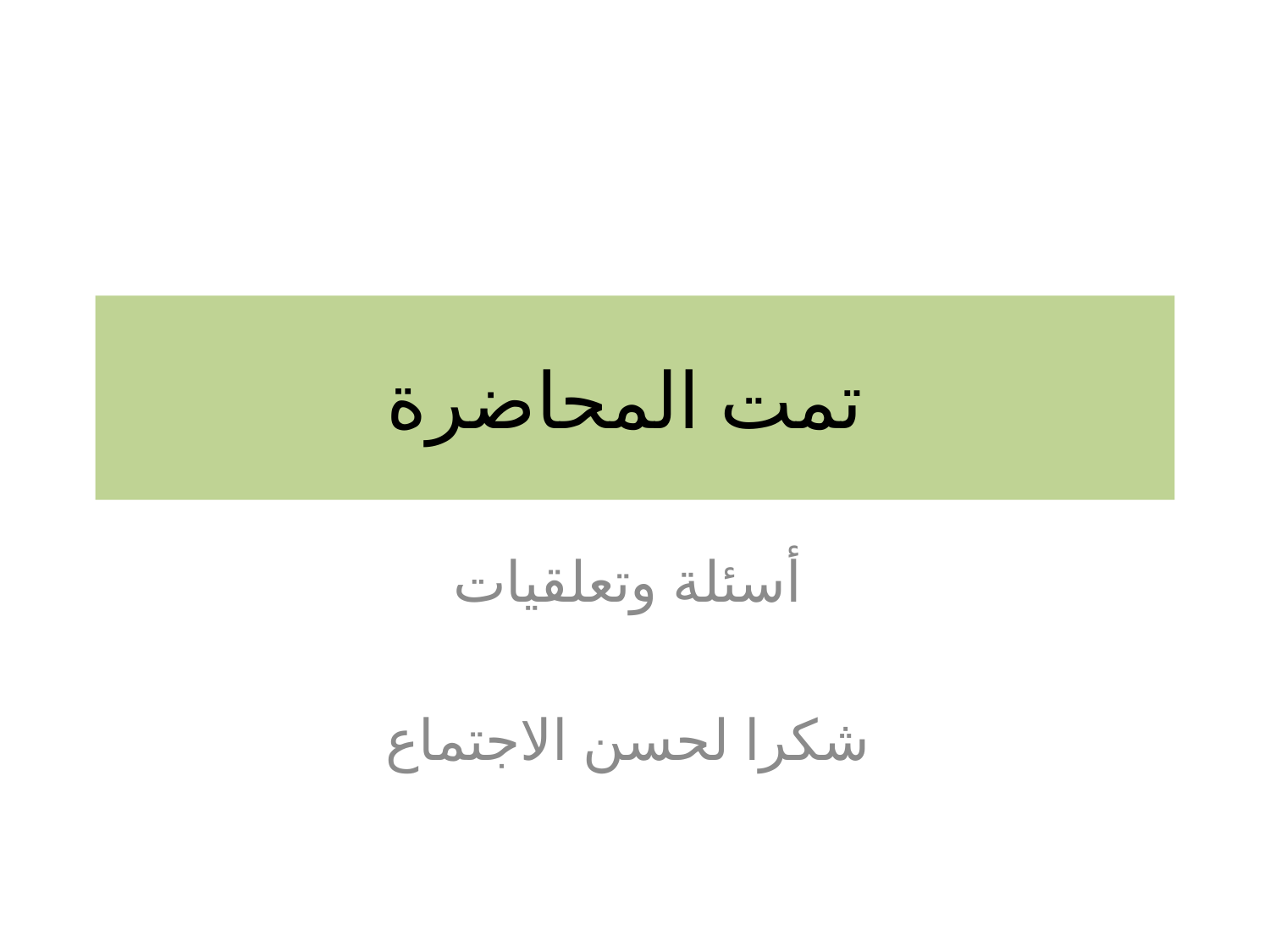

# تمت المحاضرة
أسئلة وتعلقيات

شكرا لحسن الاجتماع